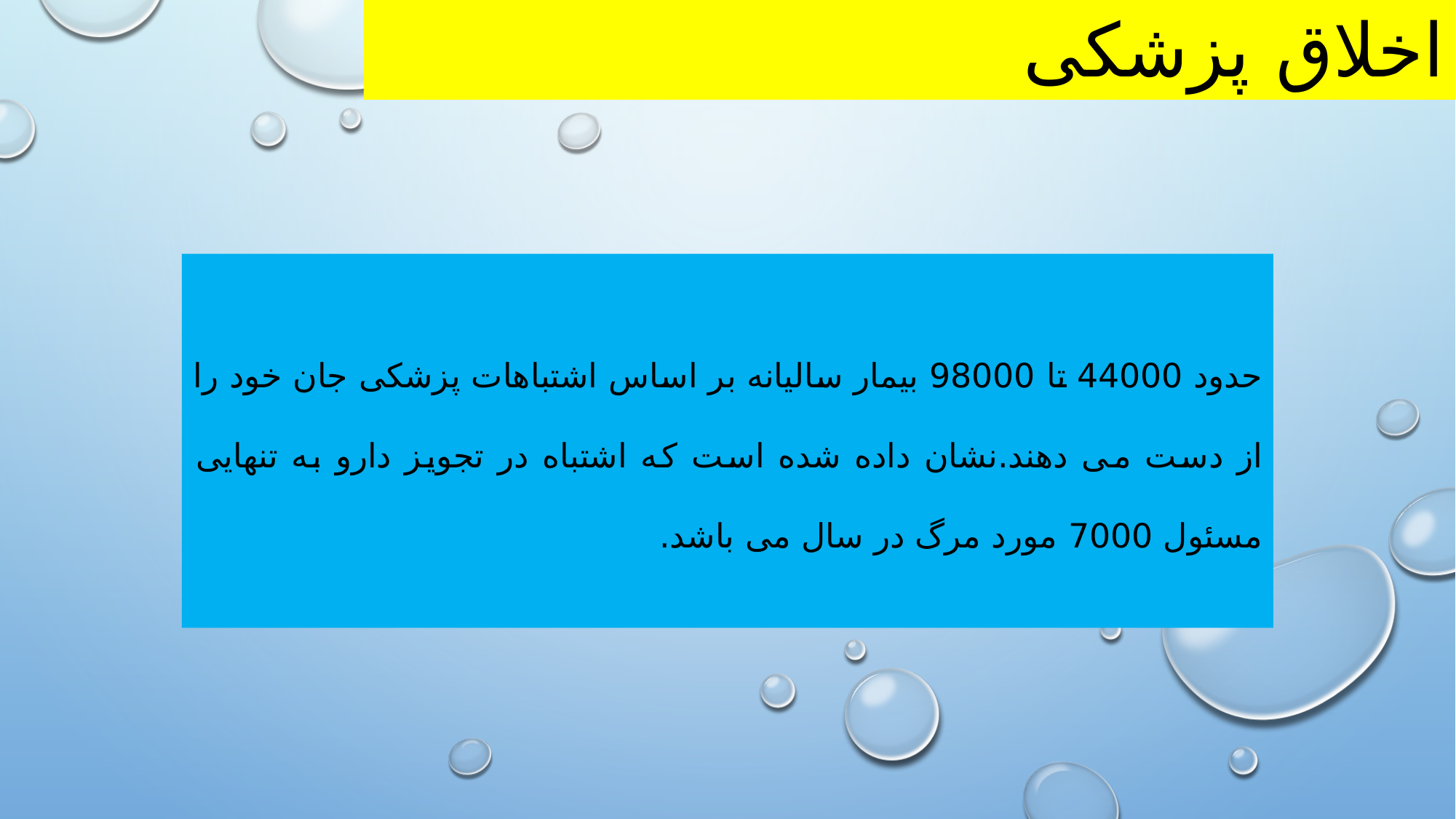

اخلاق پزشکی

حدود 44000 تا 98000 بیمار سالیانه بر اساس اشتباهات پزشکی جان خود را از دست می دهند.نشان داده شده است که اشتباه در تجویز دارو به تنهایی مسئول 7000 مورد مرگ در سال می باشد.